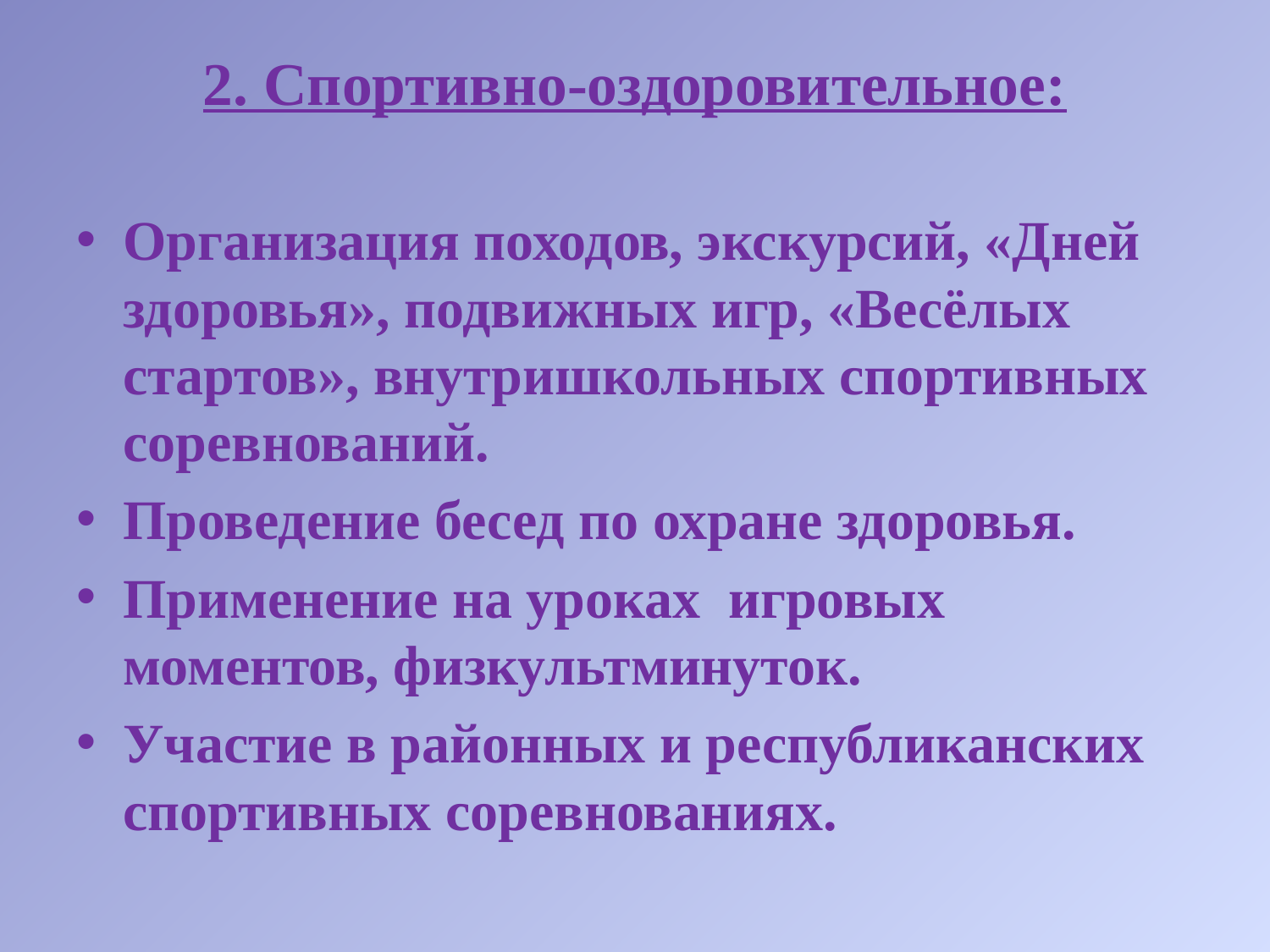

# 2. Спортивно-оздоровительное:
Организация походов, экскурсий, «Дней здоровья», подвижных игр, «Весёлых стартов», внутришкольных спортивных соревнований.
Проведение бесед по охране здоровья.
Применение на уроках  игровых моментов, физкультминуток.
Участие в районных и республиканских спортивных соревнованиях.